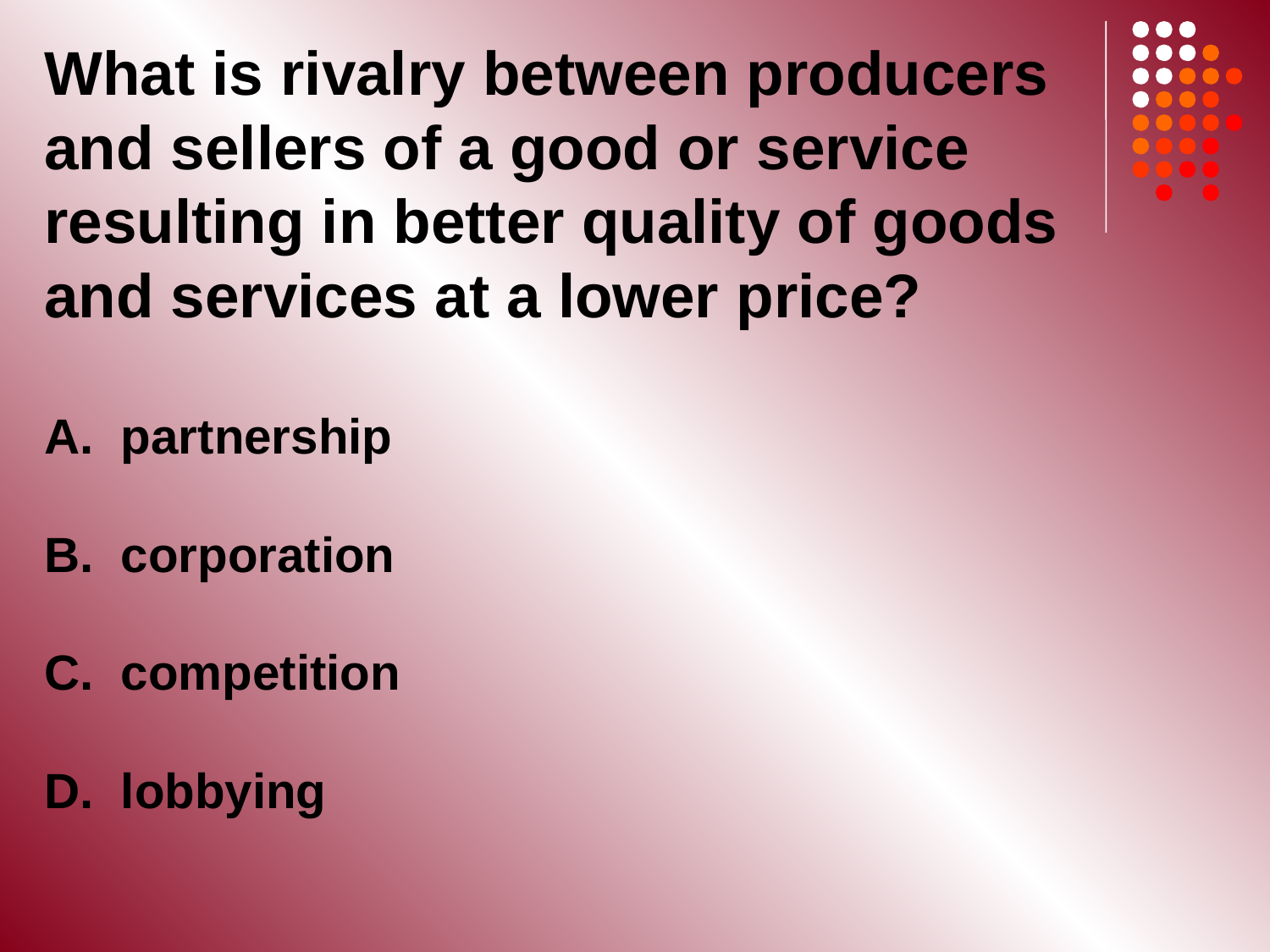

What is rivalry between producers and sellers of a good or service resulting in better quality of goods and services at a lower price?
A.  partnership
B.  corporation
C.  competition
D.  lobbying